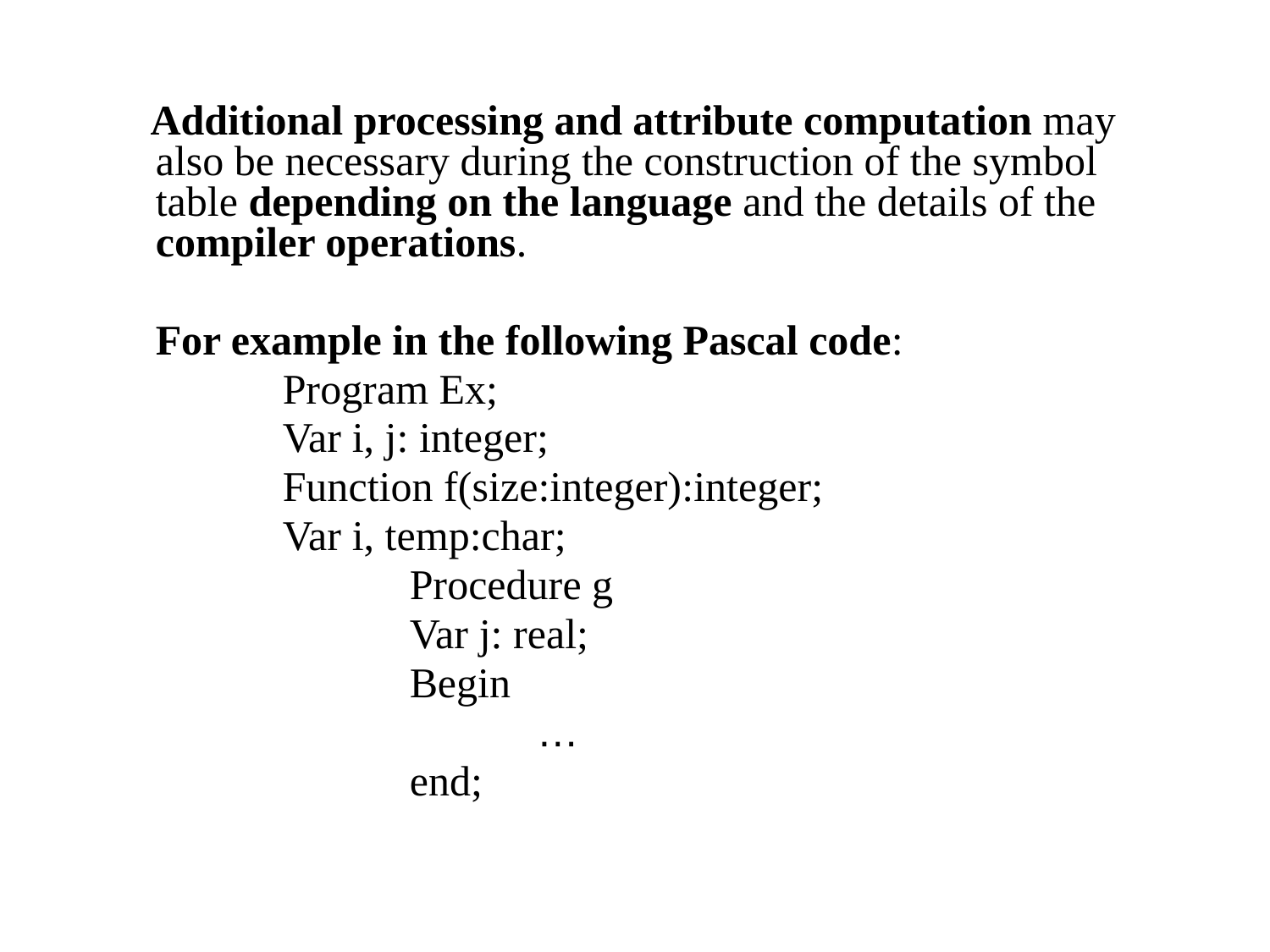

Additional processing and attribute computation may also be necessary during the construction of the symbol table depending on the language and the details of the compiler operations.

	For example in the following Pascal code:
		Program Ex;
		Var i, j: integer;
		Function f(size:integer):integer;
		Var i, temp:char;
			Procedure g
			Var j: real;
			Begin
				…
			end;